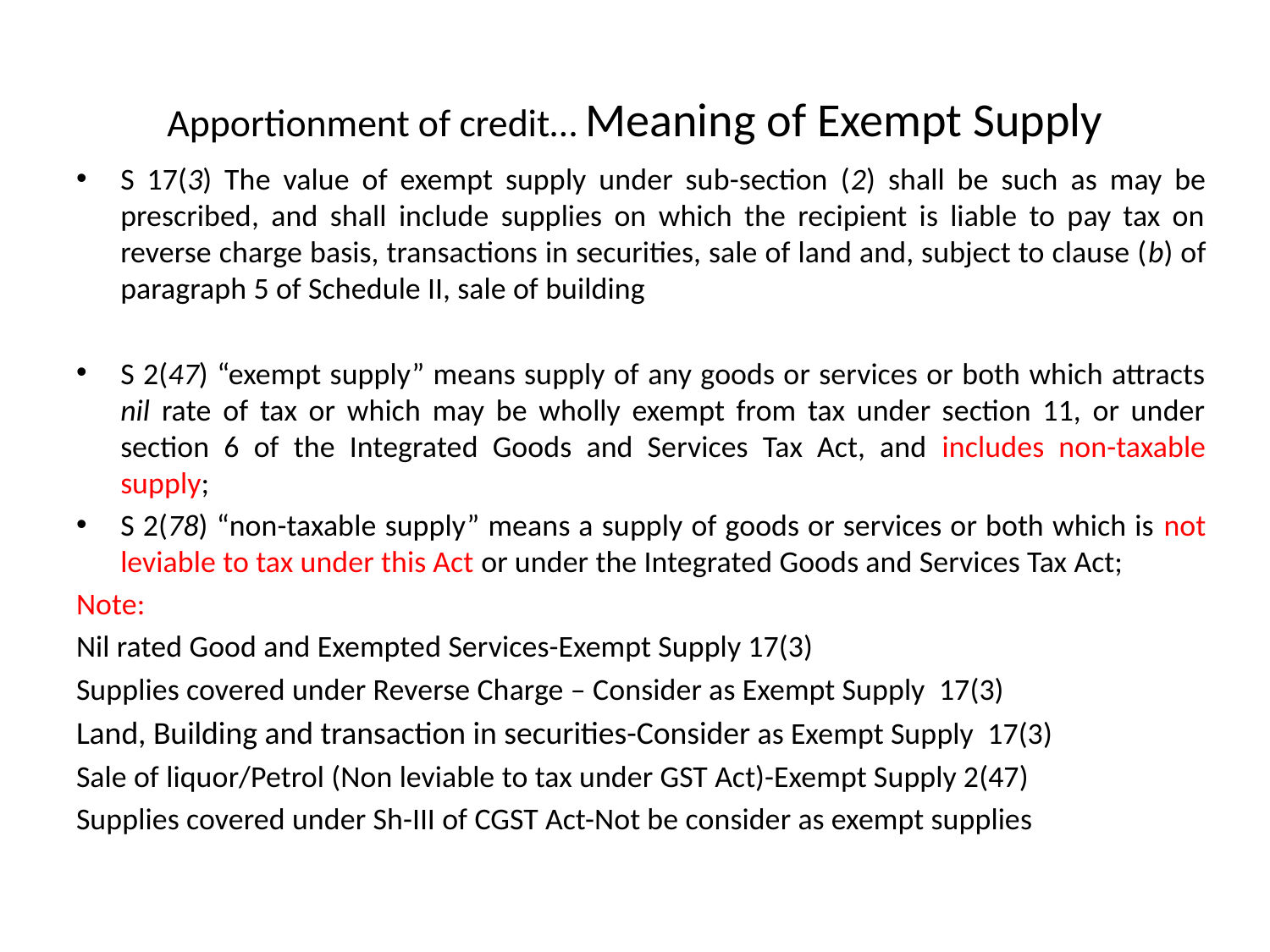

# Apportionment of credit… Meaning of Exempt Supply
S 17(3) The value of exempt supply under sub-section (2) shall be such as may be prescribed, and shall include supplies on which the recipient is liable to pay tax on reverse charge basis, transactions in securities, sale of land and, subject to clause (b) of paragraph 5 of Schedule II, sale of building

S 2(47) “exempt supply” means supply of any goods or services or both which attracts nil rate of tax or which may be wholly exempt from tax under section 11, or under section 6 of the Integrated Goods and Services Tax Act, and includes non-taxable supply;
S 2(78) “non-taxable supply” means a supply of goods or services or both which is not leviable to tax under this Act or under the Integrated Goods and Services Tax Act;
Note:
Nil rated Good and Exempted Services-Exempt Supply 17(3)
Supplies covered under Reverse Charge – Consider as Exempt Supply  17(3)
Land, Building and transaction in securities-Consider as Exempt Supply  17(3)
Sale of liquor/Petrol (Non leviable to tax under GST Act)-Exempt Supply 2(47)
Supplies covered under Sh-III of CGST Act-Not be consider as exempt supplies